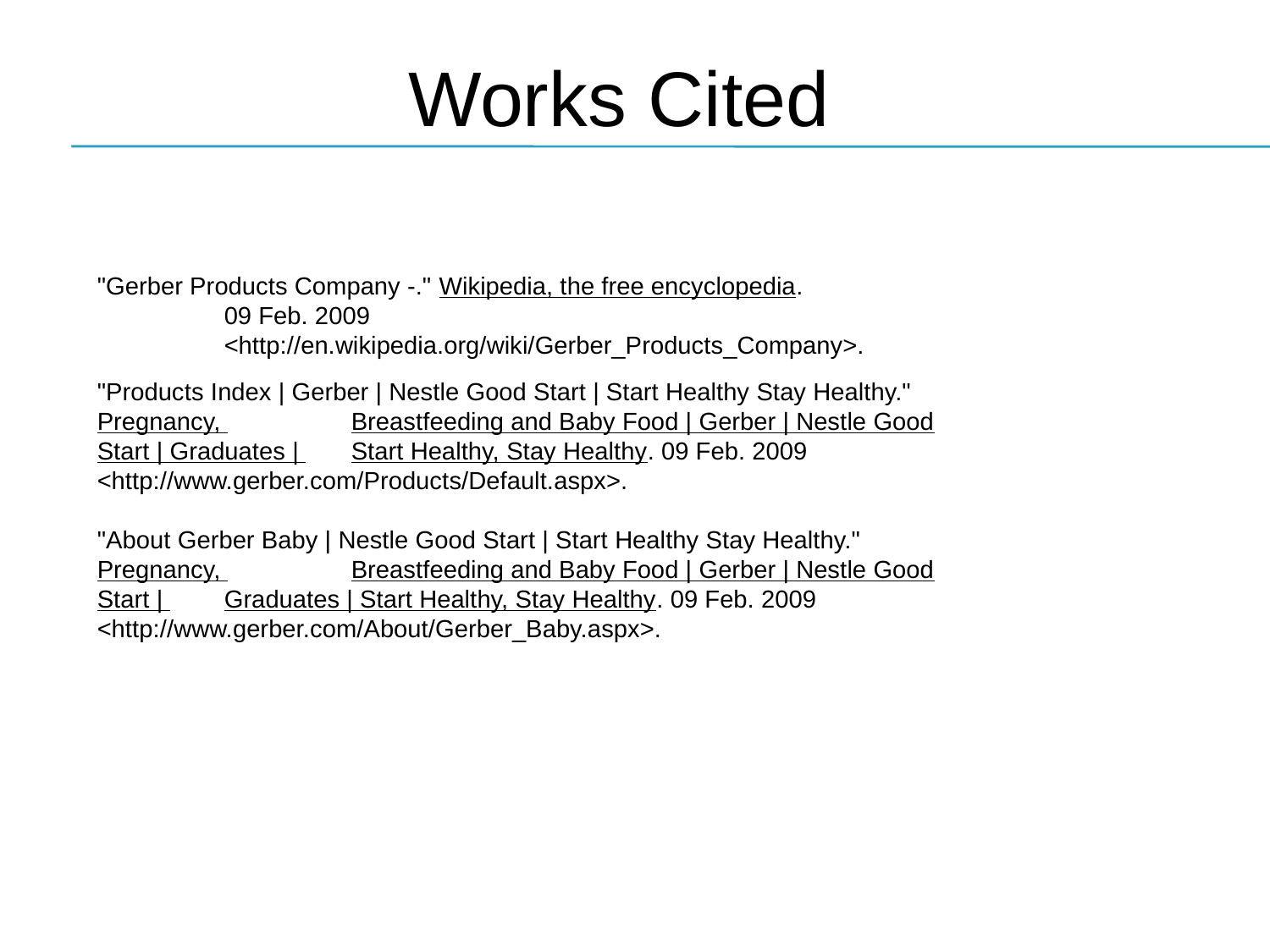

Works Cited
"Gerber Products Company -." Wikipedia, the free encyclopedia.
	09 Feb. 2009
 	<http://en.wikipedia.org/wiki/Gerber_Products_Company>.
"Products Index | Gerber | Nestle Good Start | Start Healthy Stay Healthy." Pregnancy, 	Breastfeeding and Baby Food | Gerber | Nestle Good Start | Graduates | 	Start Healthy, Stay Healthy. 09 Feb. 2009 	<http://www.gerber.com/Products/Default.aspx>.
"About Gerber Baby | Nestle Good Start | Start Healthy Stay Healthy." Pregnancy, 	Breastfeeding and Baby Food | Gerber | Nestle Good Start | 	Graduates | Start Healthy, Stay Healthy. 09 Feb. 2009 	<http://www.gerber.com/About/Gerber_Baby.aspx>.